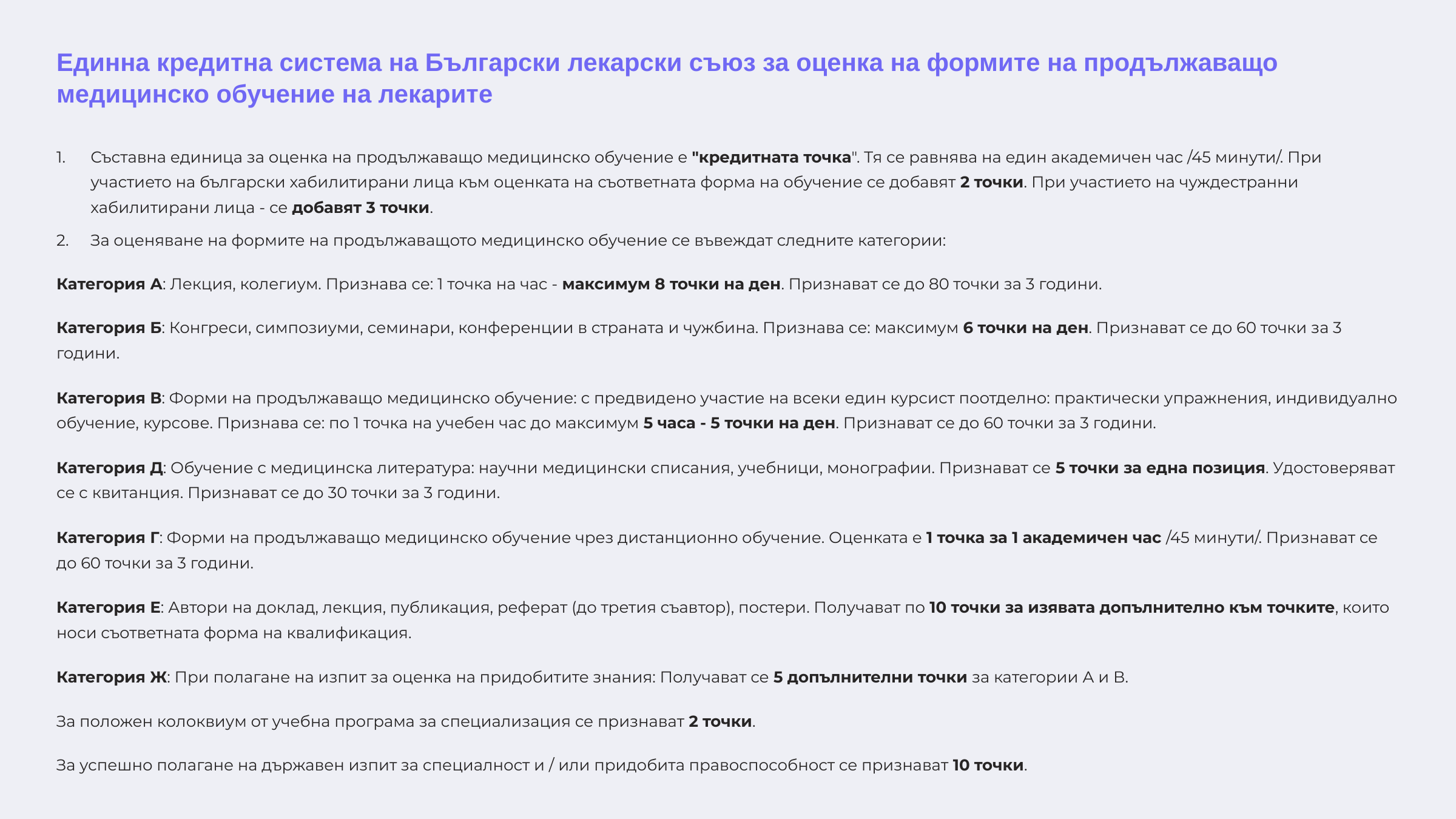

Единна кредитна система на Български лекарски съюз за оценка на формите на продължаващо медицинско обучение на лекарите
Съставна единица за оценка на продължаващо медицинско обучение е "кредитната точка". Тя се равнява на един академичен час /45 минути/. При участието на български хабилитирани лица към оценката на съответната форма на обучение се добавят 2 точки. При участието на чуждестранни хабилитирани лица - се добавят 3 точки.
За оценяване на формите на продължаващото медицинско обучение се въвеждат следните категории:
Категория А: Лекция, колегиум. Признава се: 1 точка на час - максимум 8 точки на ден. Признават се до 80 точки за 3 години.
Категория Б: Конгреси, симпозиуми, семинари, конференции в страната и чужбина. Признава се: максимум 6 точки на ден. Признават се до 60 точки за 3 години.
Категория В: Форми на продължаващо медицинско обучение: с предвидено участие на всеки един курсист поотделно: практически упражнения, индивидуално обучение, курсове. Признава се: по 1 точка на учебен час до максимум 5 часа - 5 точки на ден. Признават се до 60 точки за 3 години.
Категория Д: Обучение с медицинска литература: научни медицински списания, учебници, монографии. Признават се 5 точки за една позиция. Удостоверяват се с квитанция. Признават се до 30 точки за 3 години.
Категория Г: Форми на продължаващо медицинско обучение чрез дистанционно обучение. Оценката е 1 точка за 1 академичен час /45 минути/. Признават се до 60 точки за 3 години.
Категория Е: Автори на доклад, лекция, публикация, реферат (до третия съавтор), постери. Получават по 10 точки за изявата допълнително към точките, които носи съответната форма на квалификация.
Категория Ж: При полагане на изпит за оценка на придобитите знания: Получават се 5 допълнителни точки за категории А и В.
За положен колоквиум от учебна програма за специализация се признават 2 точки.
За успешно полагане на държавен изпит за специалност и / или придобита правоспособност се признават 10 точки.